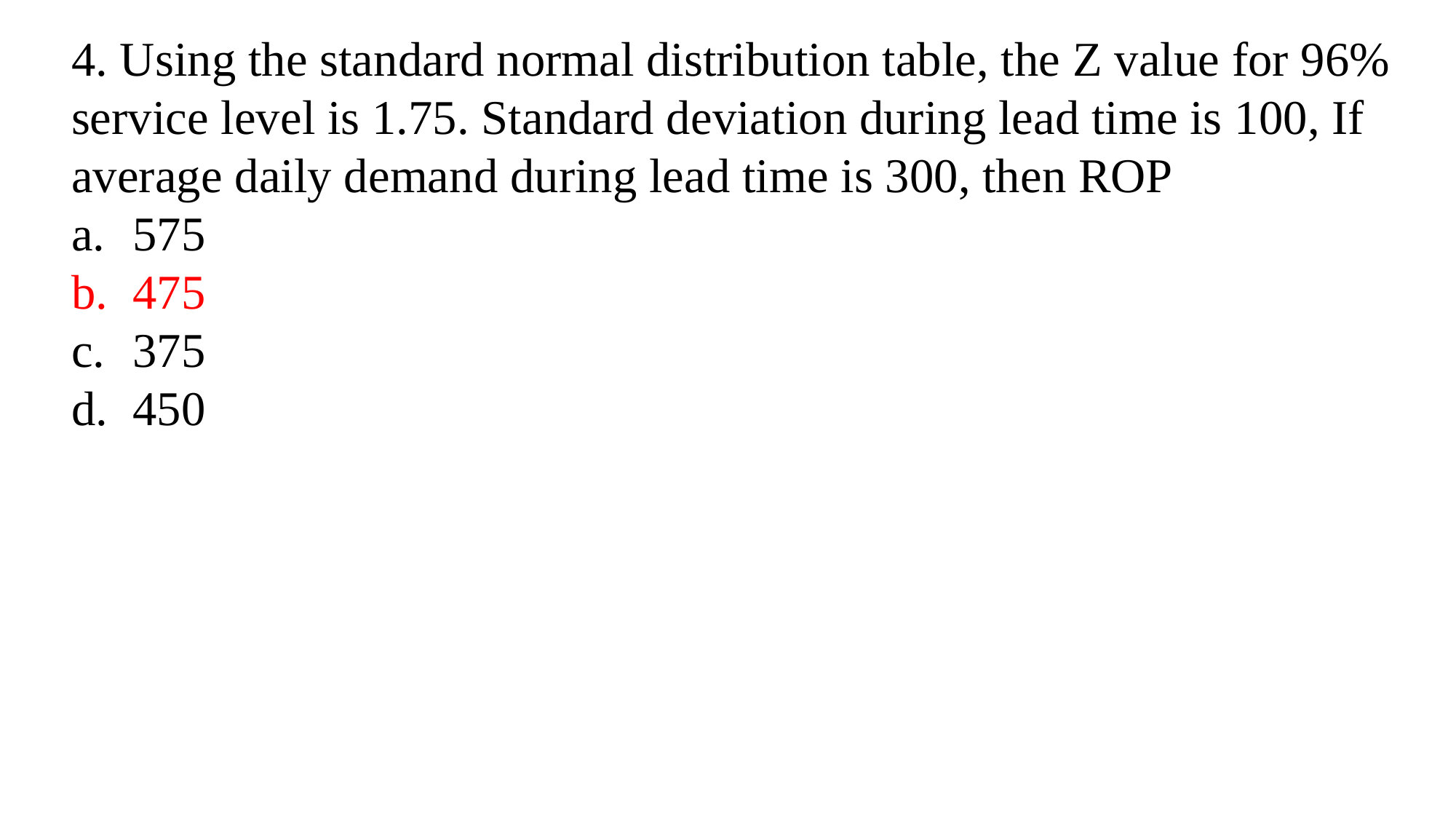

4. Using the standard normal distribution table, the Z value for 96% service level is 1.75. Standard deviation during lead time is 100, If average daily demand during lead time is 300, then ROP
575
475
375
450